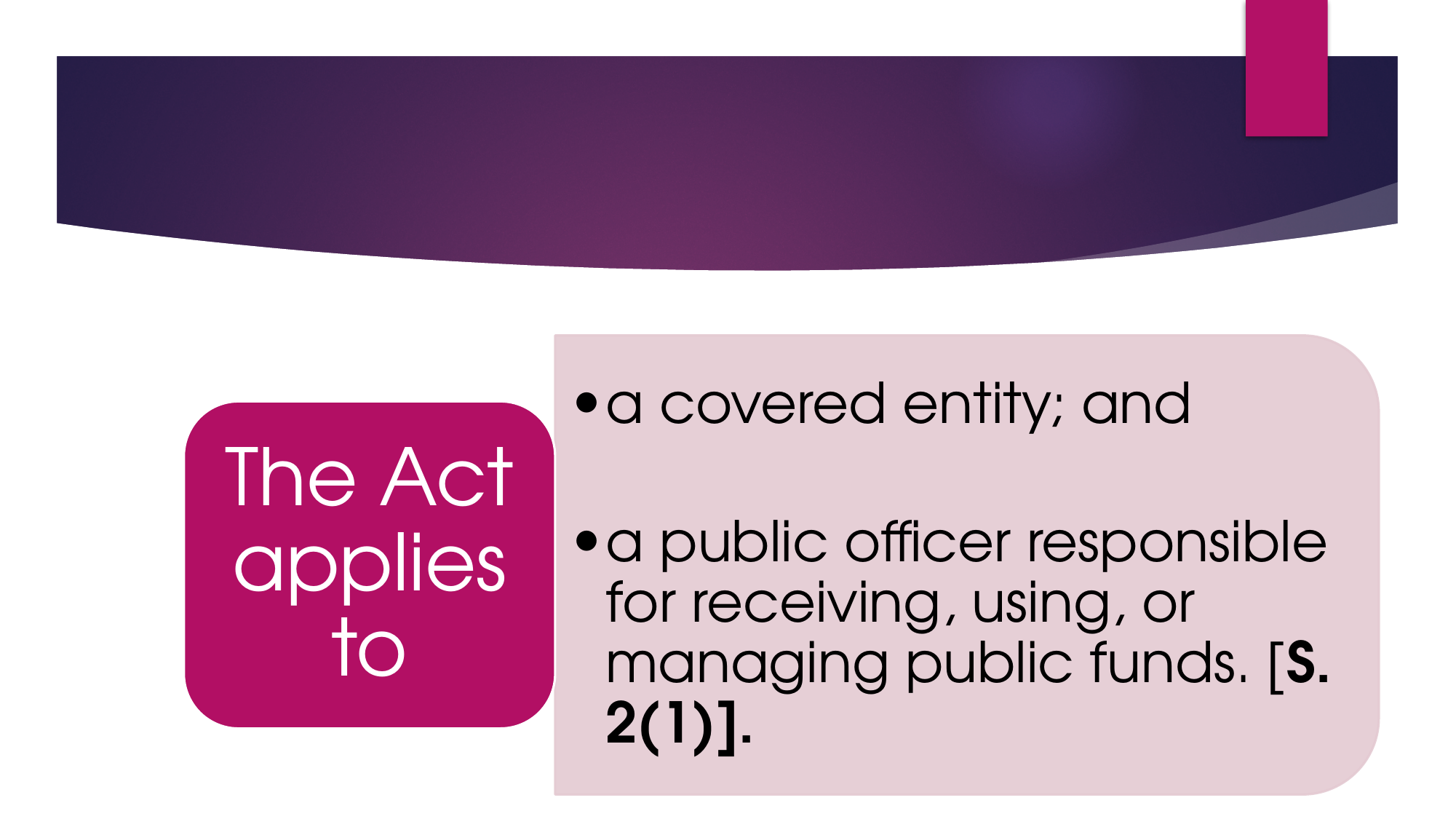

#

a covered entity; and

a public officer responsible for receiving, using, or managing public funds. [S. 2(1)].

The Act applies to